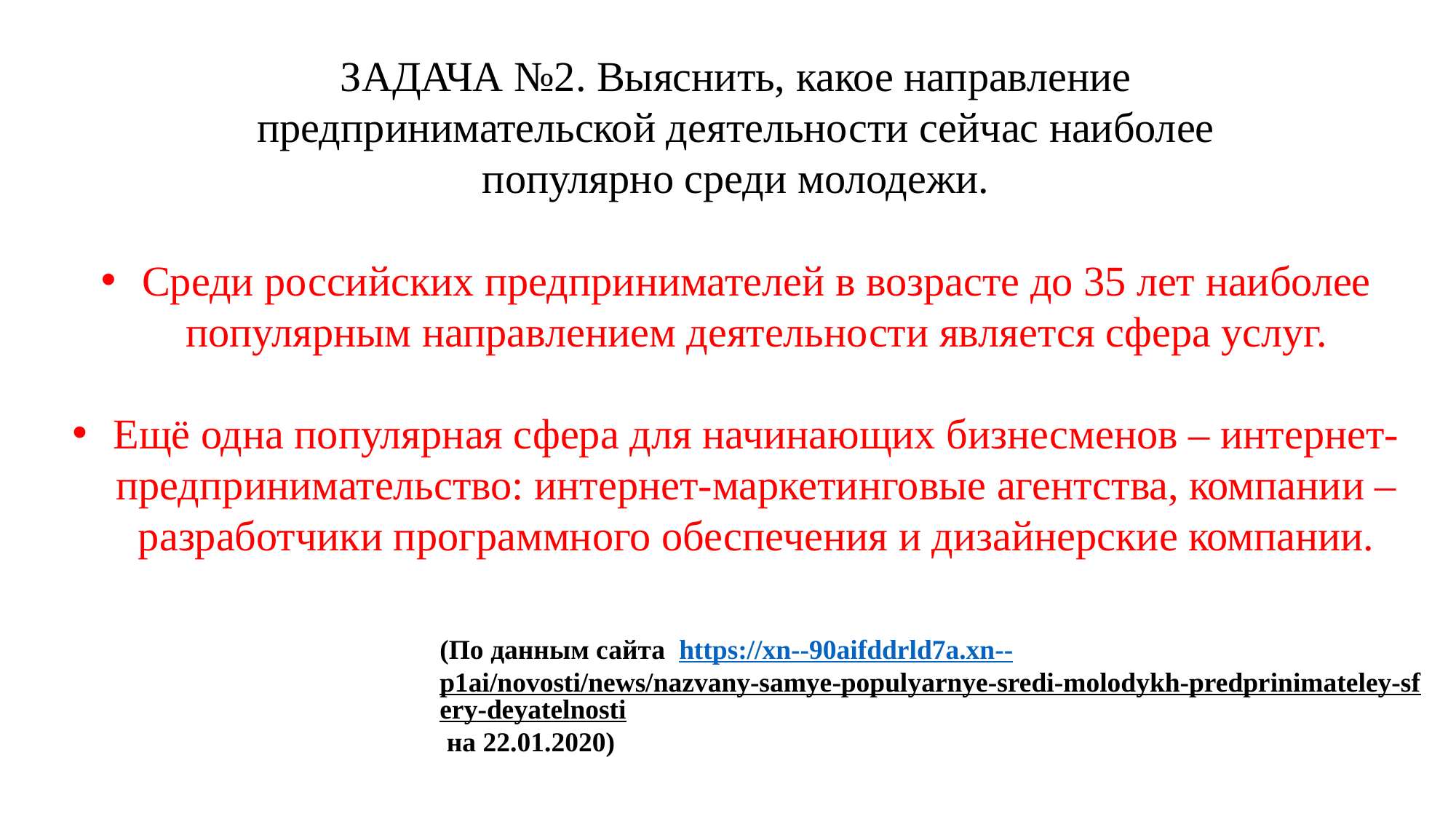

ЗАДАЧА №2. Выяснить, какое направление предпринимательской деятельности сейчас наиболее популярно среди молодежи.
Среди российских предпринимателей в возрасте до 35 лет наиболее популярным направлением деятельности является сфера услуг.

Ещё одна популярная сфера для начинающих бизнесменов – интернет-предпринимательство: интернет-маркетинговые агентства, компании – разработчики программного обеспечения и дизайнерские компании.

(По данным сайта  https://xn--90aifddrld7a.xn--p1ai/novosti/news/nazvany-samye-populyarnye-sredi-molodykh-predprinimateley-sfery-deyatelnosti на 22.01.2020)